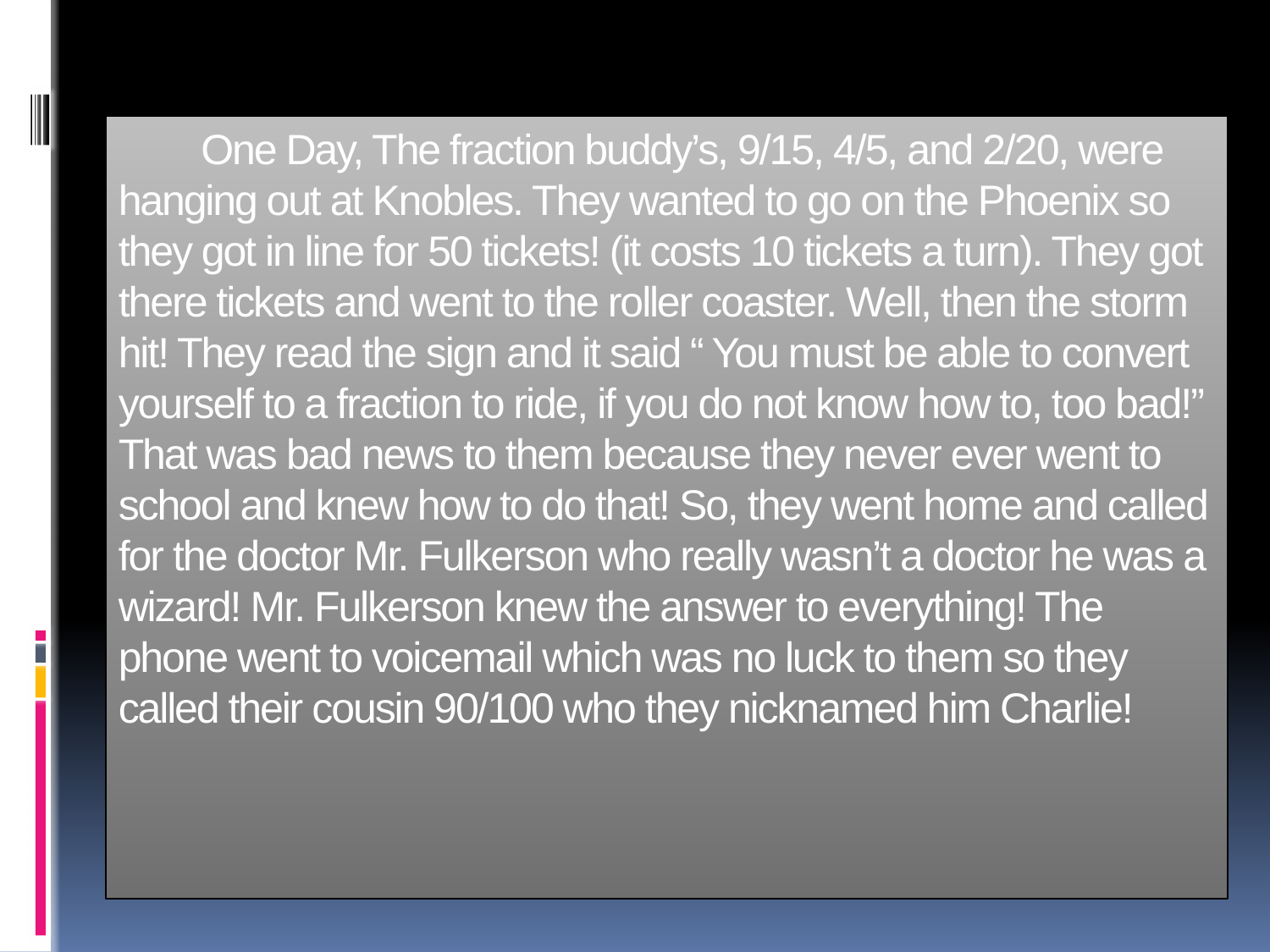

# One Day, The fraction buddy’s, 9/15, 4/5, and 2/20, were hanging out at Knobles. They wanted to go on the Phoenix so they got in line for 50 tickets! (it costs 10 tickets a turn). They got there tickets and went to the roller coaster. Well, then the storm hit! They read the sign and it said “ You must be able to convert yourself to a fraction to ride, if you do not know how to, too bad!” That was bad news to them because they never ever went to school and knew how to do that! So, they went home and called for the doctor Mr. Fulkerson who really wasn’t a doctor he was a wizard! Mr. Fulkerson knew the answer to everything! The phone went to voicemail which was no luck to them so they called their cousin 90/100 who they nicknamed him Charlie!